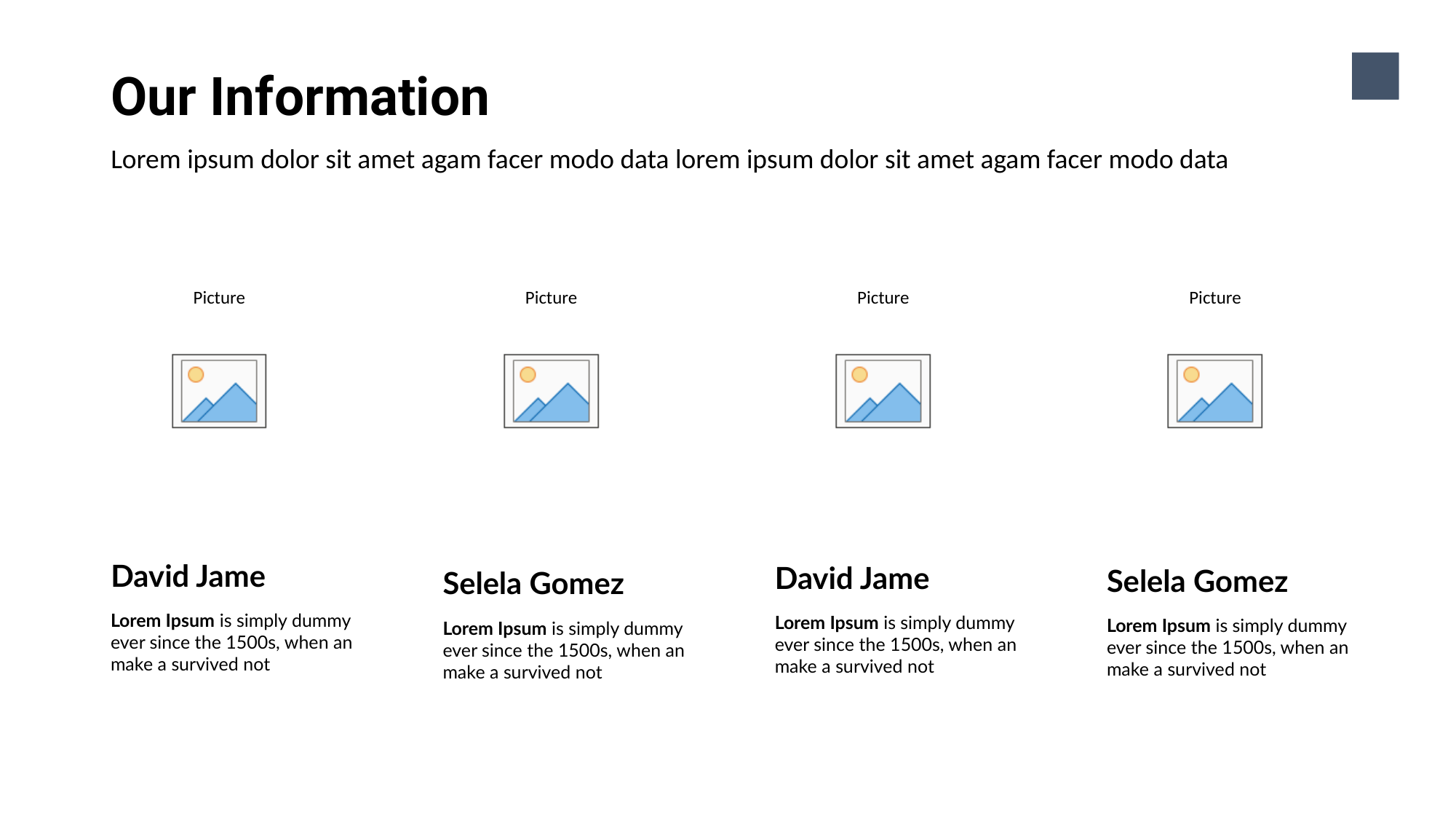

Our Information
19
Lorem ipsum dolor sit amet agam facer modo data lorem ipsum dolor sit amet agam facer modo data

David Jame
Lorem Ipsum is simply dummy ever since the 1500s, when an make a survived not
David Jame
Lorem Ipsum is simply dummy ever since the 1500s, when an make a survived not
Selela Gomez
Lorem Ipsum is simply dummy ever since the 1500s, when an make a survived not
Selela Gomez
Lorem Ipsum is simply dummy ever since the 1500s, when an make a survived not